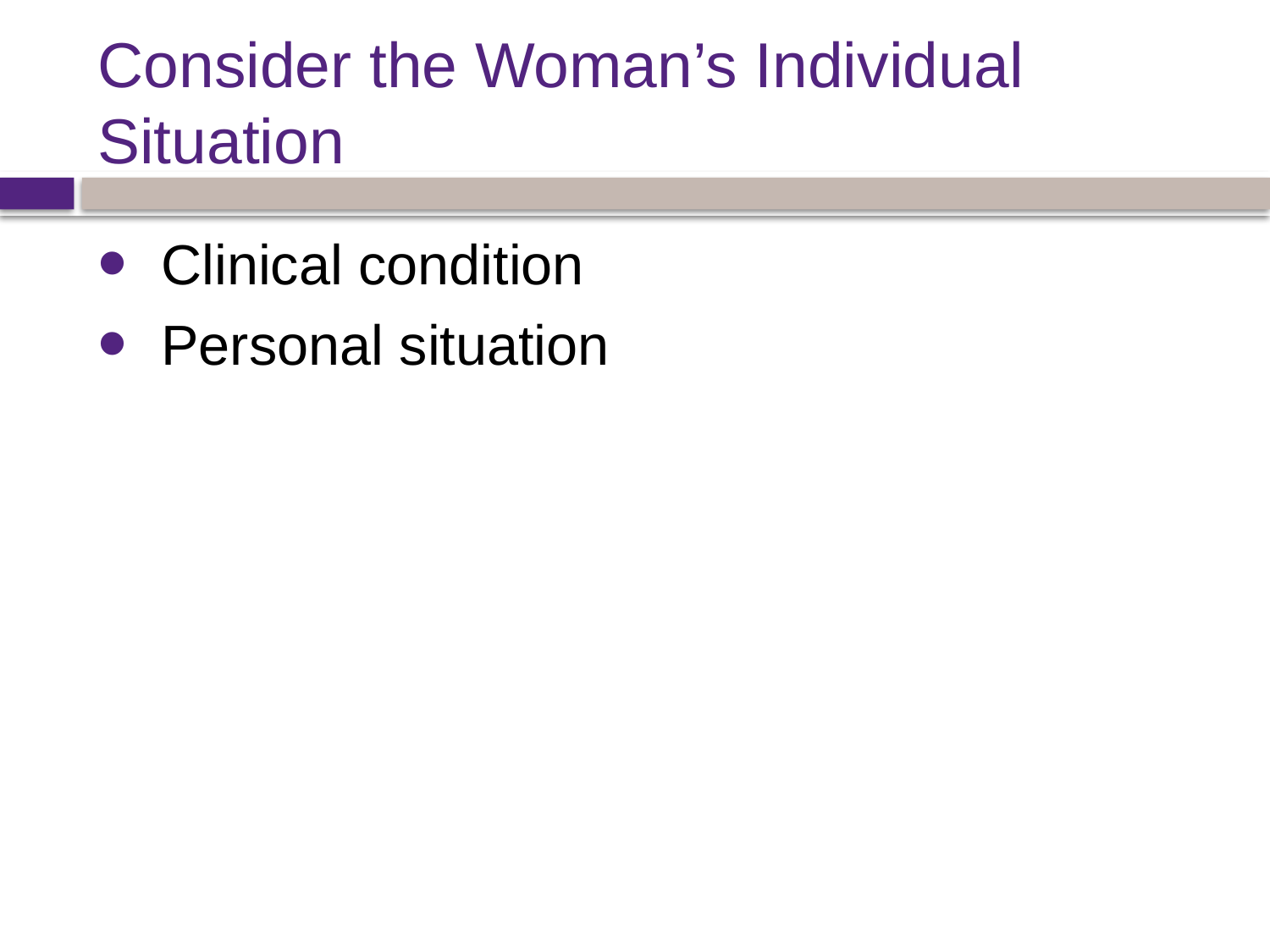

# Consider the Woman’s Individual Situation
Clinical condition
Personal situation